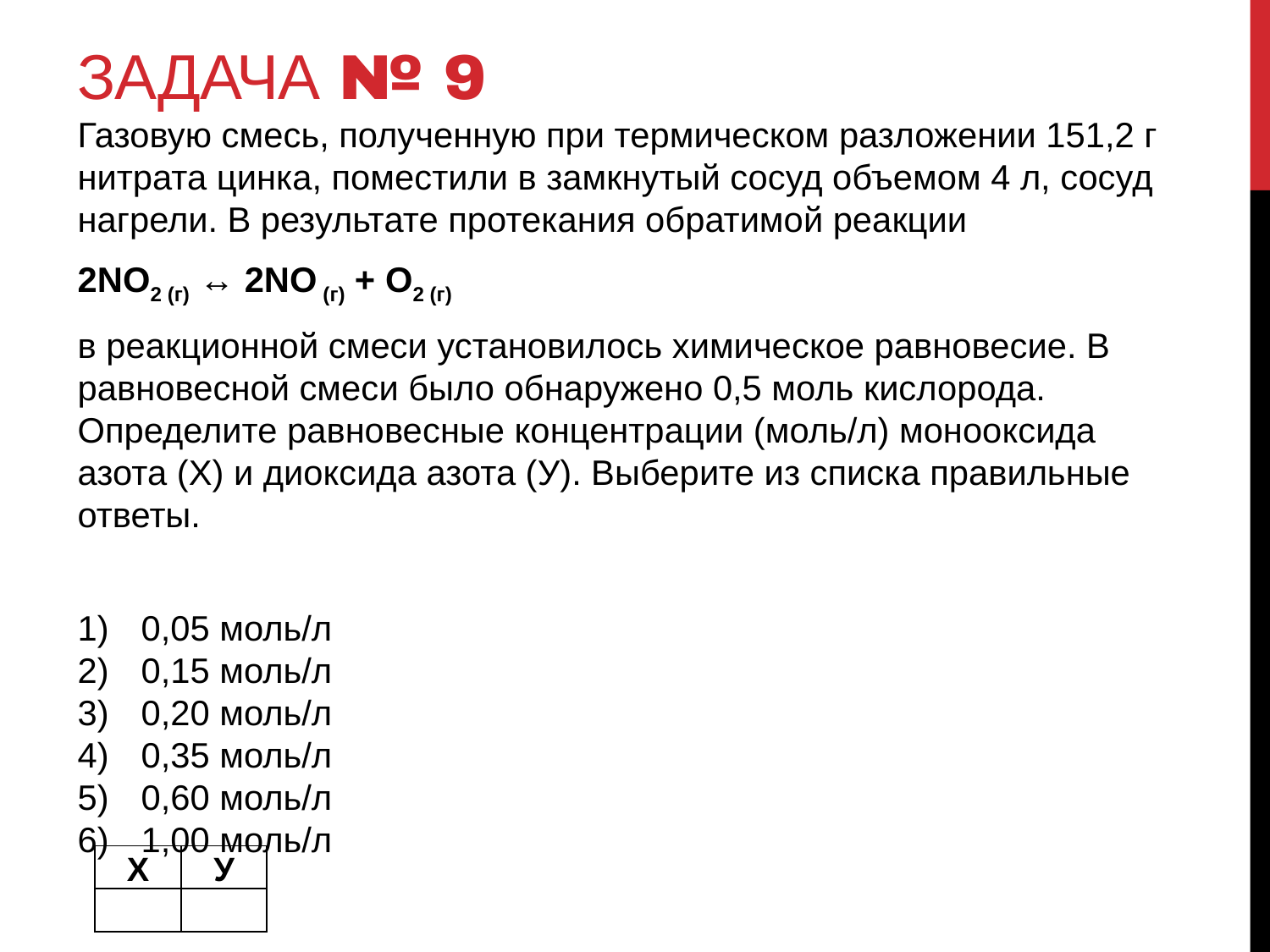

# Задача № 9
Газовую смесь, полученную при термическом разложении 151,2 г нитрата цинка, поместили в замкнутый сосуд объемом 4 л, сосуд нагрели. В результате протекания обратимой реакции
2NO2 (г) ↔ 2NO (г) + O2 (г)
в реакционной смеси установилось химическое равновесие. В равновесной смеси было обнаружено 0,5 моль кислорода. Определите равновесные концентрации (моль/л) монооксида азота (Х) и диоксида азота (У). Выберите из списка правильные ответы.

0,05 моль/л
0,15 моль/л
0,20 моль/л
0,35 моль/л
0,60 моль/л
1,00 моль/л

| Х | У |
| --- | --- |
|  |  |